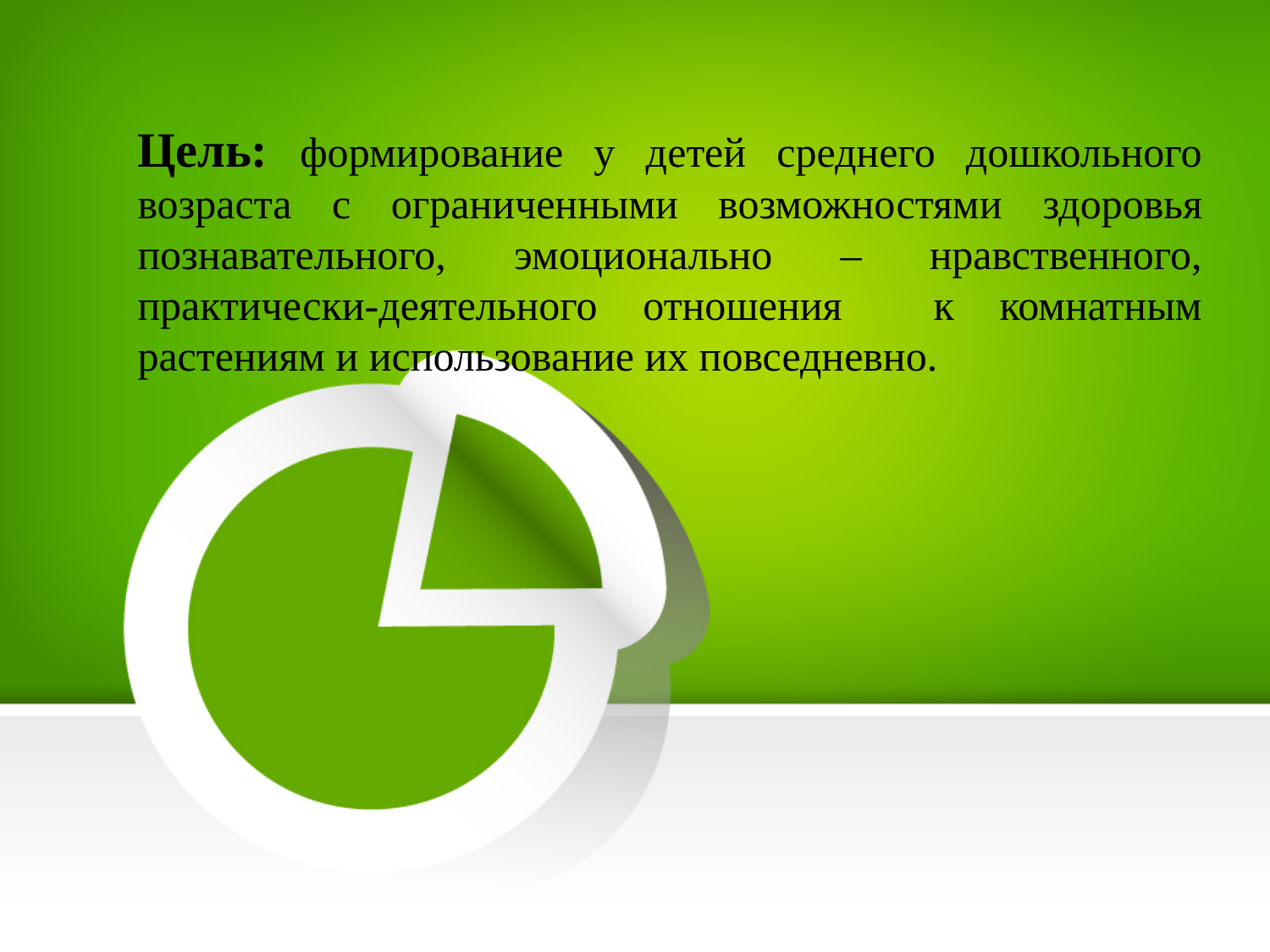

Цель: формирование у детей среднего дошкольного возраста с ограниченными возможностями здоровья познавательного, эмоционально – нравственного, практически-деятельного отношения  к комнатным растениям и использование их повседневно.